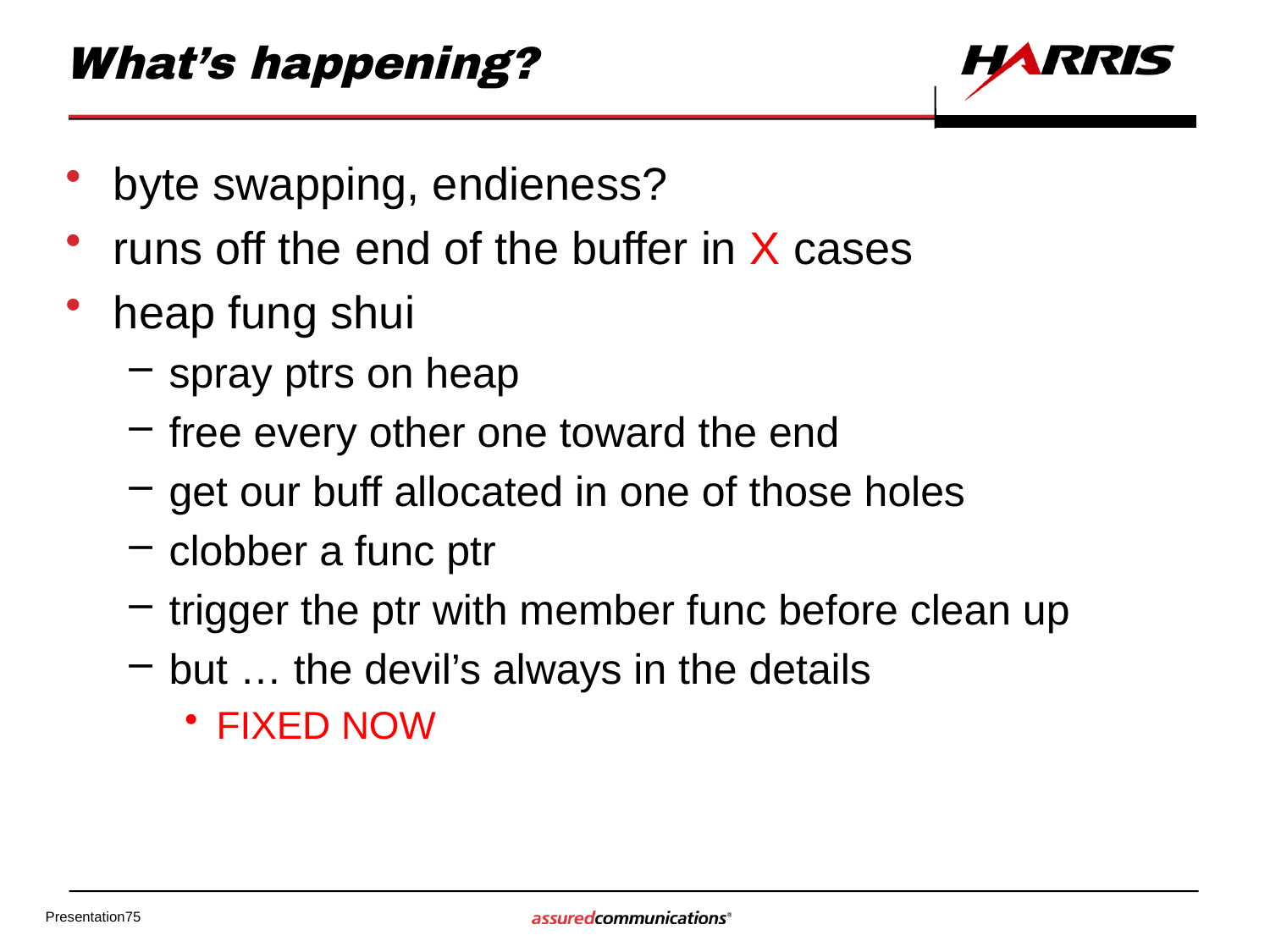

# What’s happening?
byte swapping, endieness?
runs off the end of the buffer in X cases
heap fung shui
spray ptrs on heap
free every other one toward the end
get our buff allocated in one of those holes
clobber a func ptr
trigger the ptr with member func before clean up
but … the devil’s always in the details
FIXED NOW